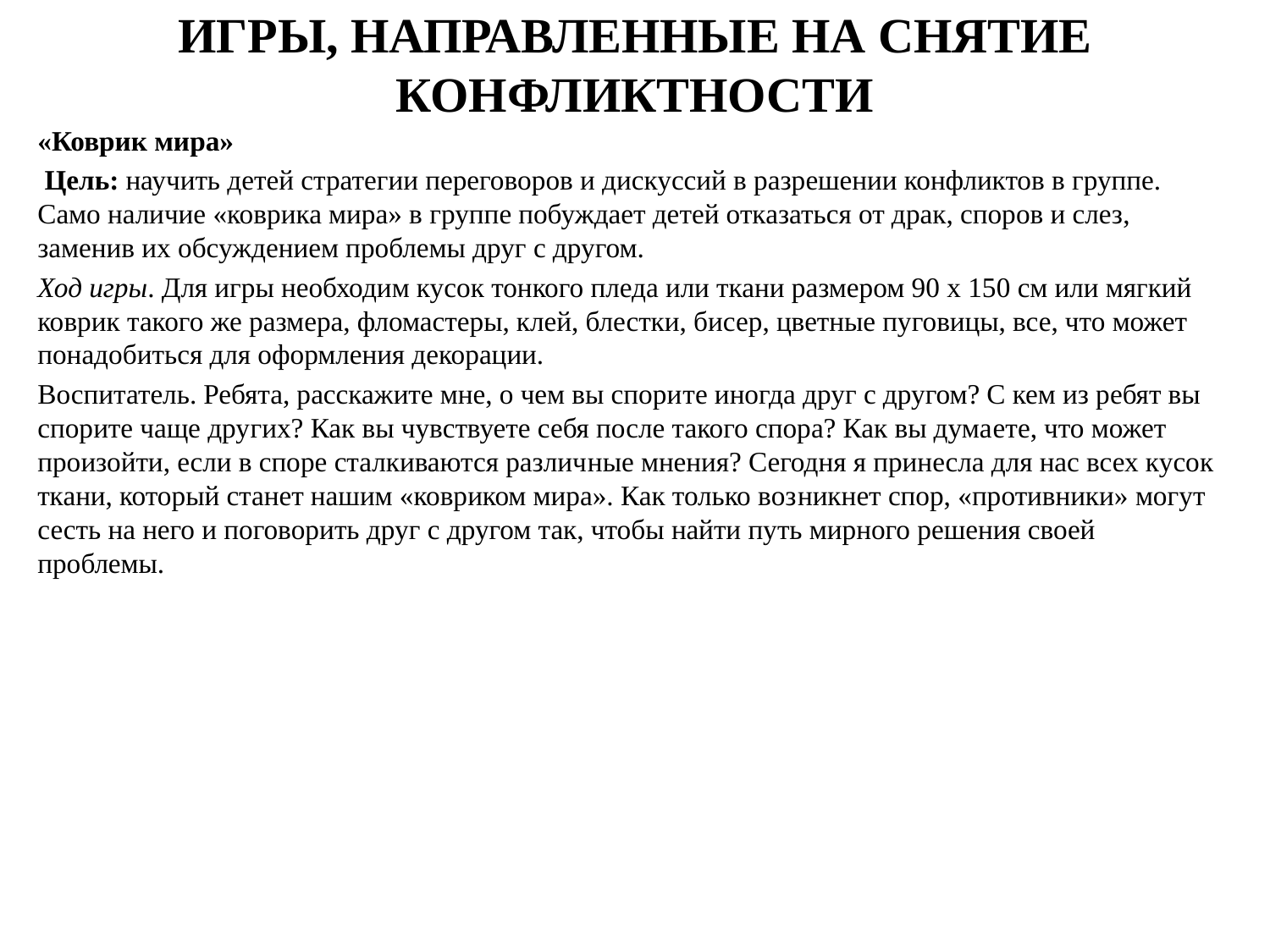

# ИГРЫ, НАПРАВЛЕННЫЕ НА СНЯТИЕ КОНФЛИКТНОСТИ
«Коврик мира»
 Цель: научить детей стратегии переговоров и дискуссий в разрешении конфликтов в группе. Само наличие «коврика мира» в группе побуждает детей отказаться от драк, споров и слез, заменив их обсуждением проблемы друг с другом.
Ход игры. Для игры необходим кусок тонкого пледа или ткани размером 90 х 150 см или мягкий коврик такого же размера, фломастеры, клей, блестки, бисер, цветные пуговицы, все, что может понадобиться для оформления декорации.
Воспитатель. Ребята, расскажите мне, о чем вы спори­те иногда друг с другом? С кем из ребят вы спорите чаще дру­гих? Как вы чувствуете себя после такого спора? Как вы дума­ете, что может произойти, если в споре сталкиваются различ­ные мнения? Сегодня я принесла для нас всех кусок ткани, который станет нашим «ковриком мира». Как только воз­никнет спор, «противники» могут сесть на него и поговорить друг с другом так, чтобы найти путь мирного решения своей проблемы.